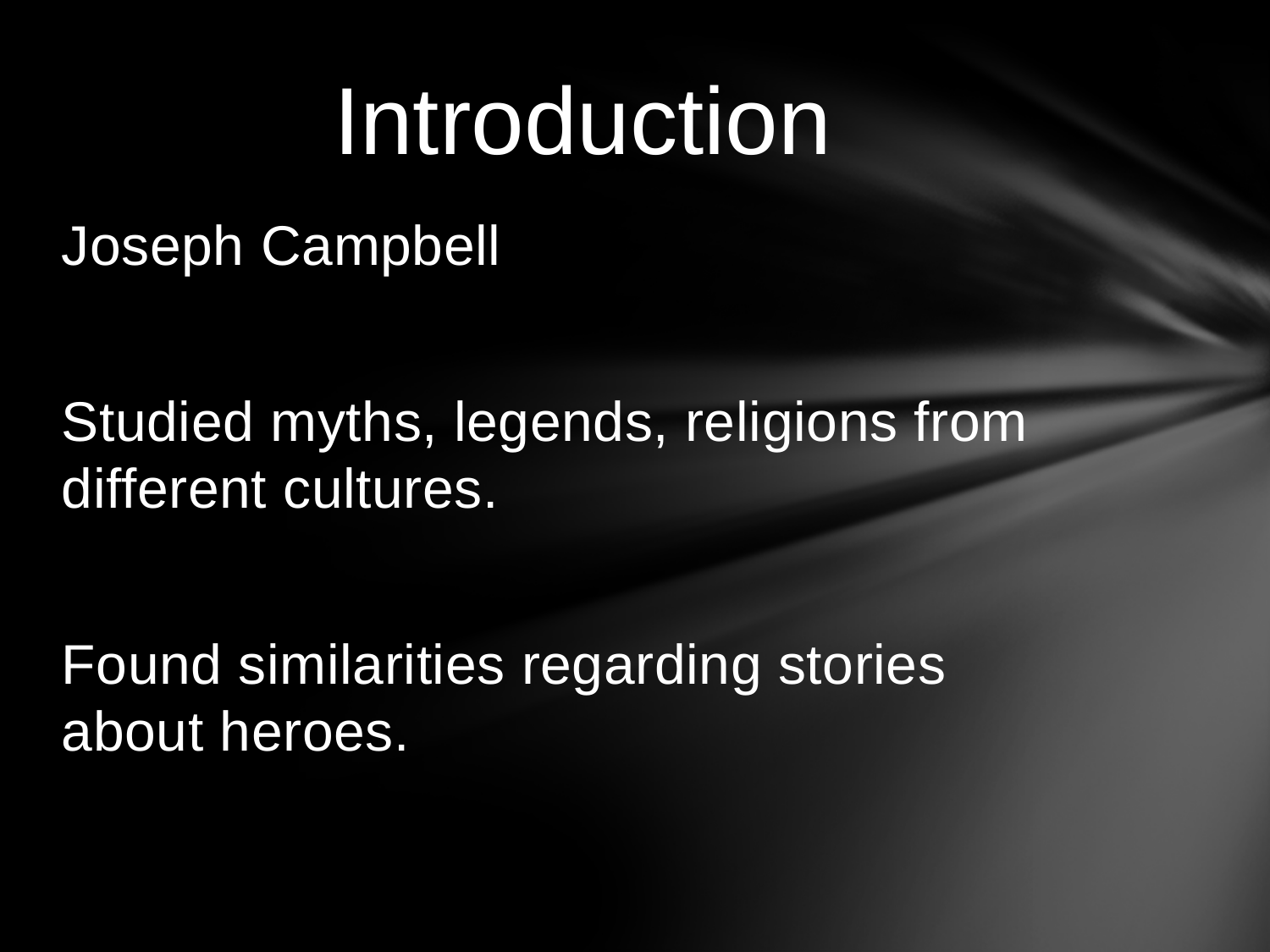

# Introduction
Joseph Campbell

Studied myths, legends, religions from different cultures.

Found similarities regarding stories about heroes.